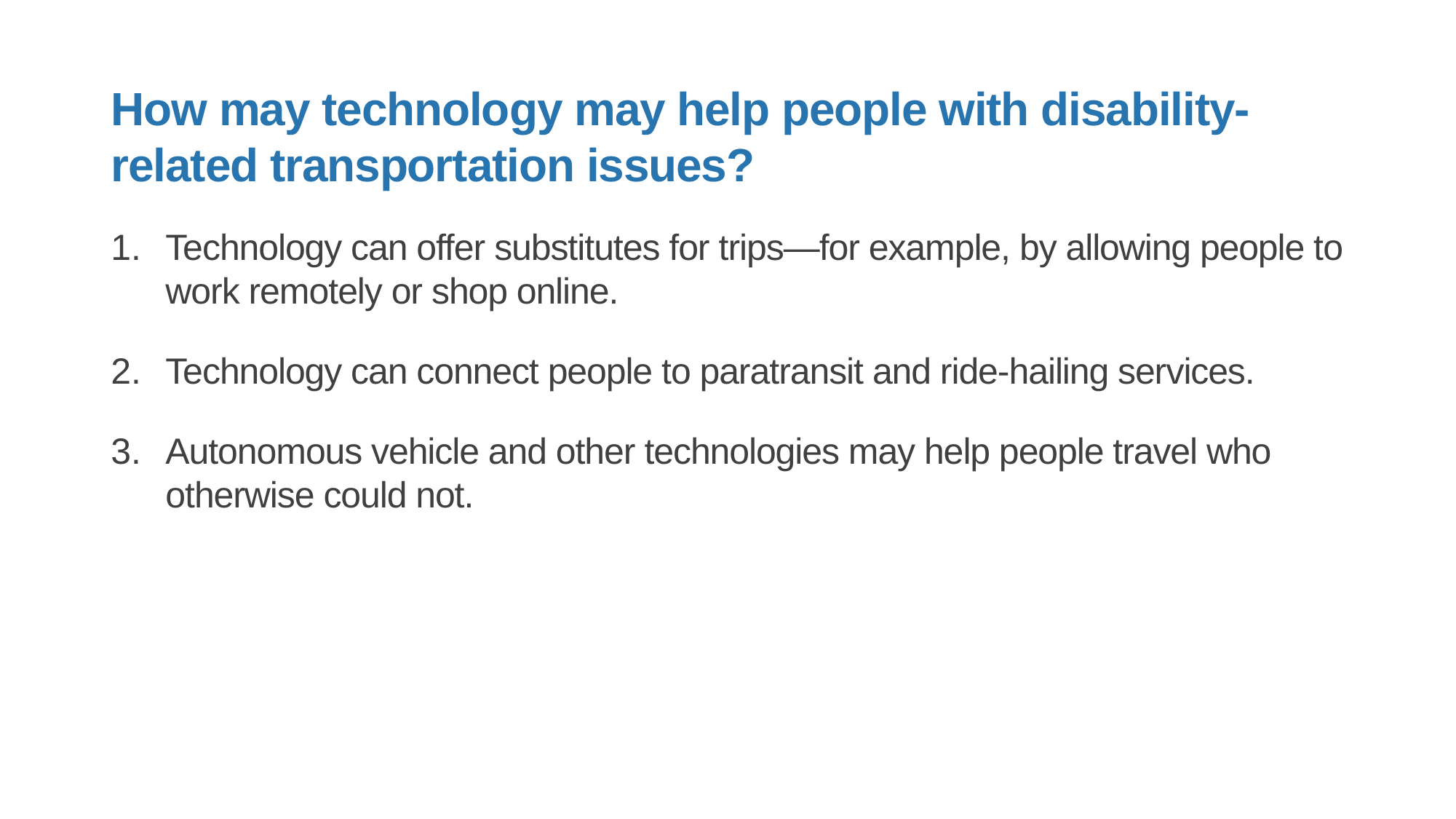

# How may technology may help people with disability-related transportation issues?
Technology can offer substitutes for trips—for example, by allowing people to work remotely or shop online.
Technology can connect people to paratransit and ride-hailing services.
Autonomous vehicle and other technologies may help people travel who otherwise could not.